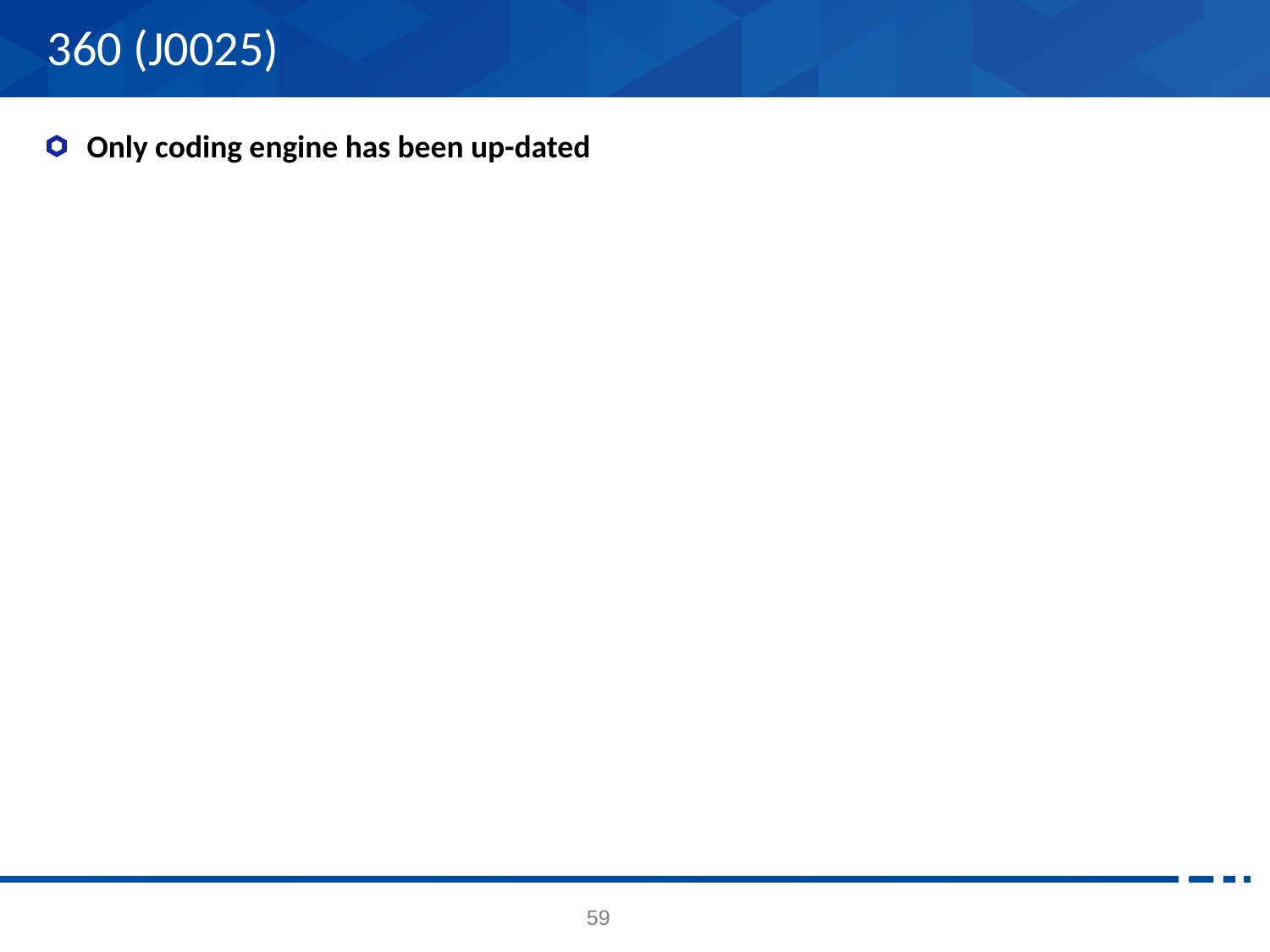

# 360 (J0025)
Only coding engine has been up-dated